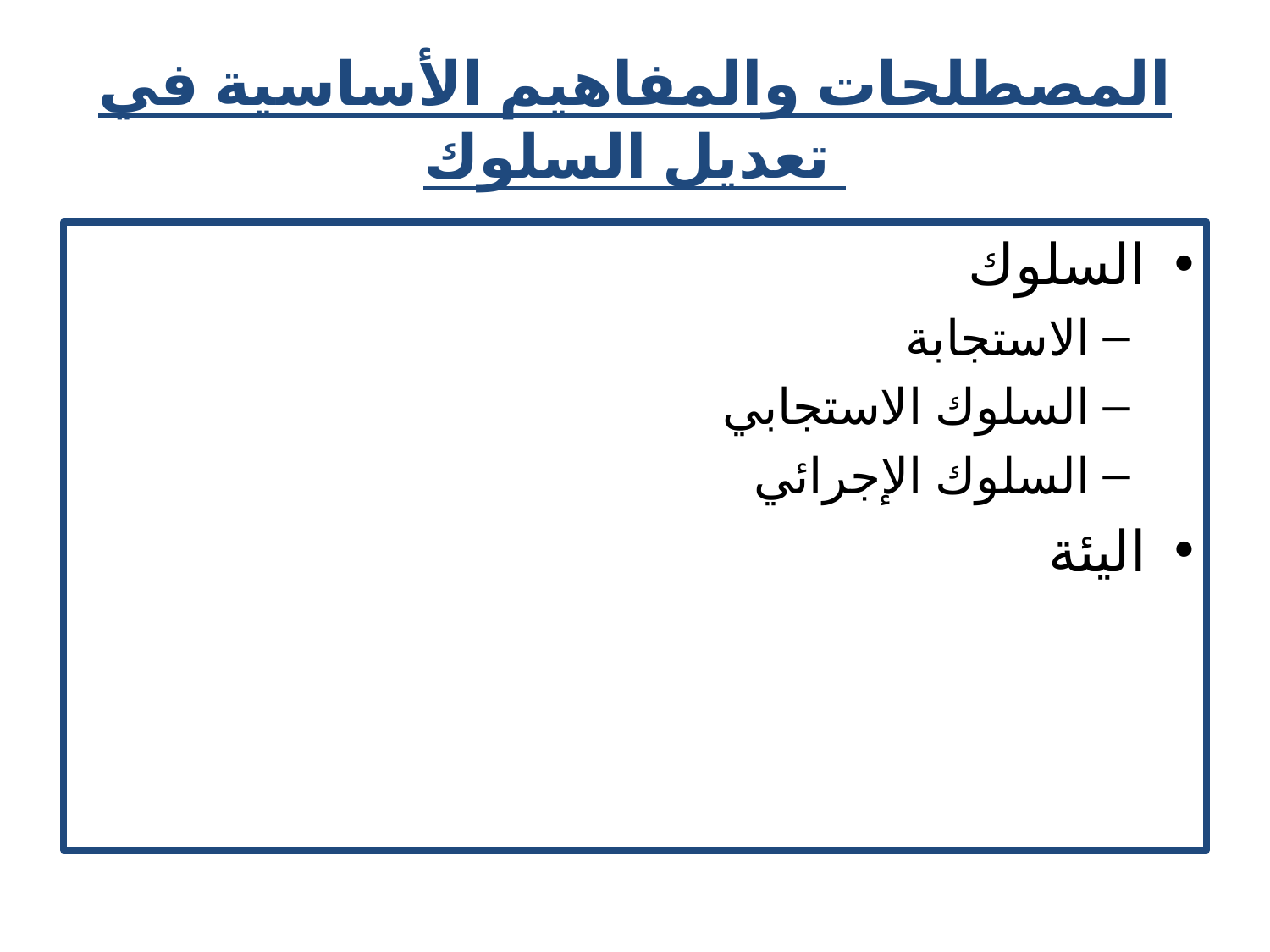

# المصطلحات والمفاهيم الأساسية في تعديل السلوك
السلوك
الاستجابة
السلوك الاستجابي
السلوك الإجرائي
اليئة